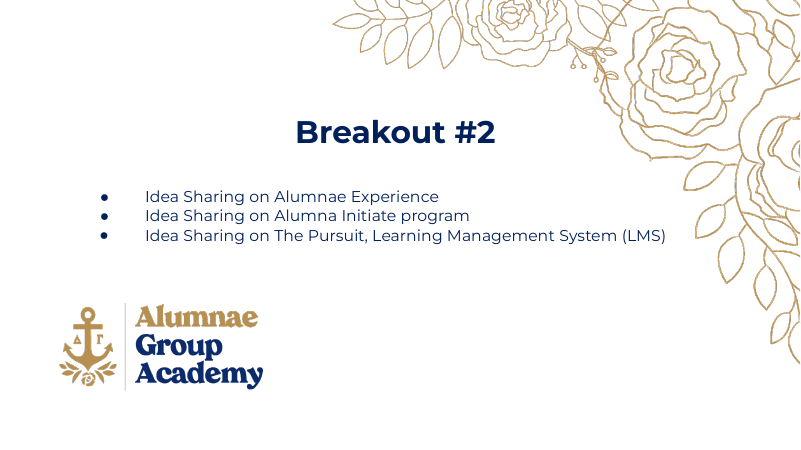

Breakout #2

Idea Sharing on Alumnae Experience
Idea Sharing on Alumna Initiate program
Idea Sharing on The Pursuit, Learning Management System (LMS)